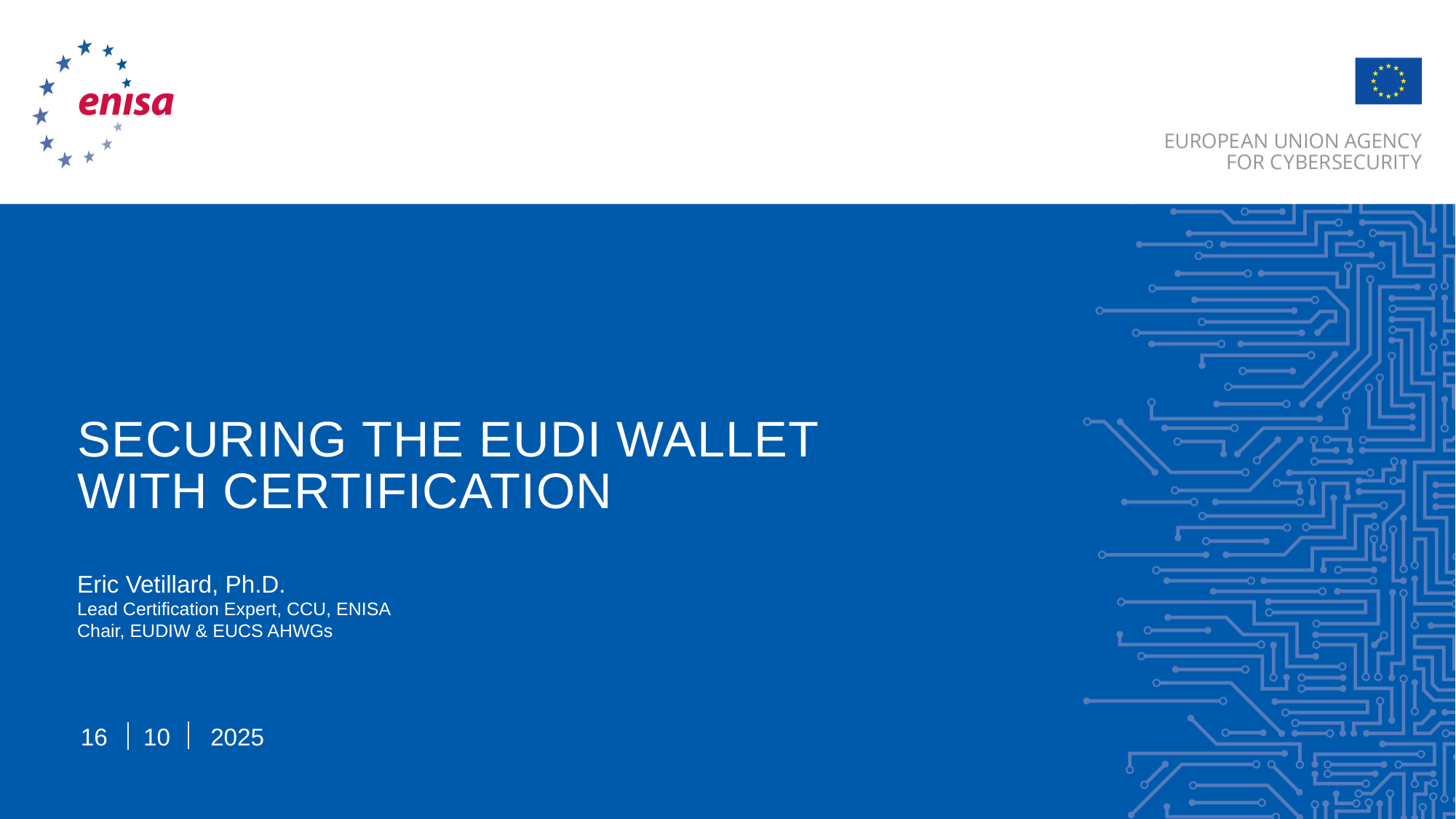

Securing the EUDI wallet
With certification
Eric Vetillard, Ph.D.
Lead Certification Expert, CCU, ENISA
Chair, EUDIW & EUCS AHWGs

2025
10
16